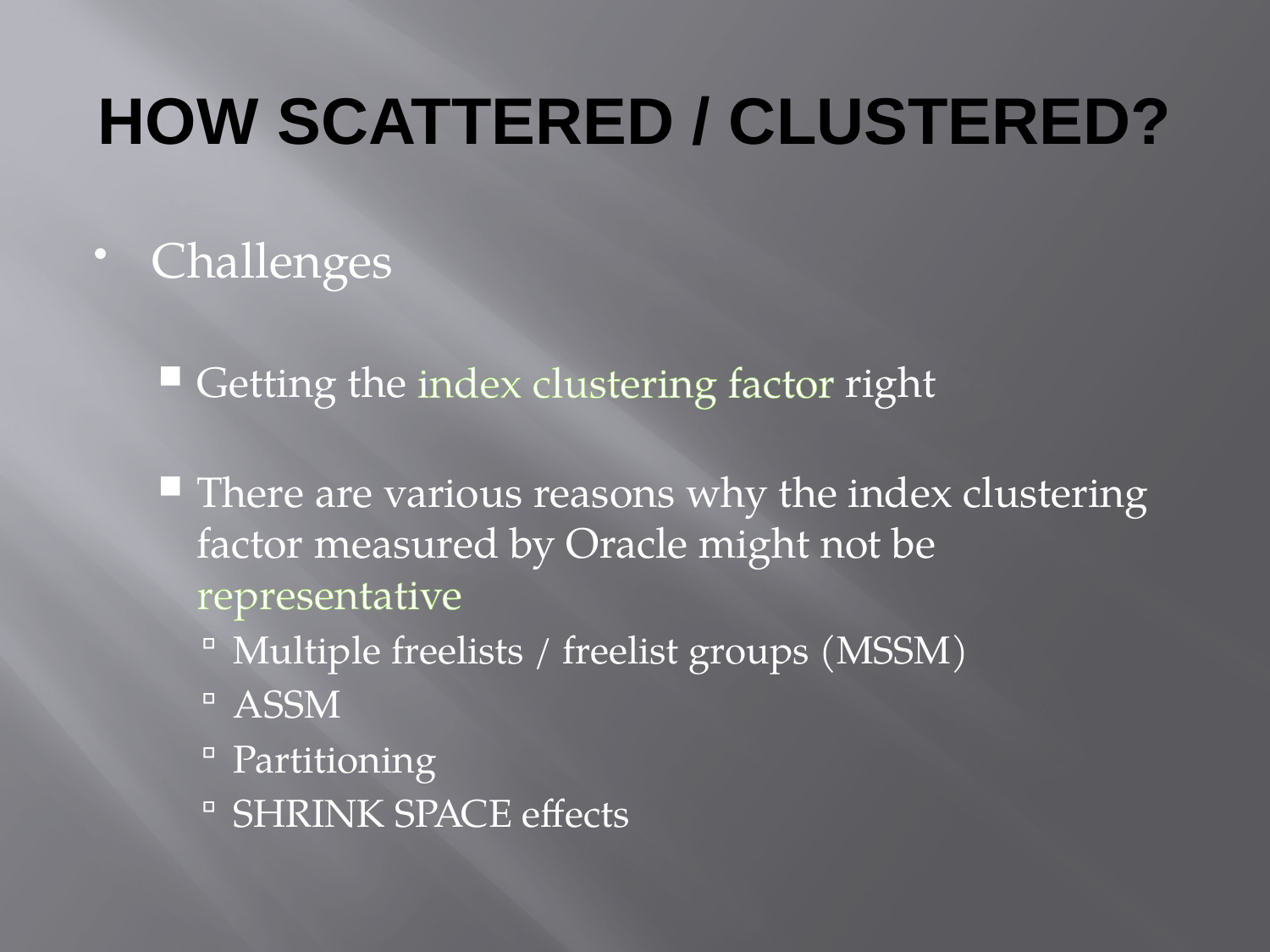

# HOW SCATTERED / CLUSTERED?
Challenges
Getting the index clustering factor right
There are various reasons why the index clustering factor measured by Oracle might not be representative
Multiple freelists / freelist groups (MSSM)
ASSM
Partitioning
SHRINK SPACE effects